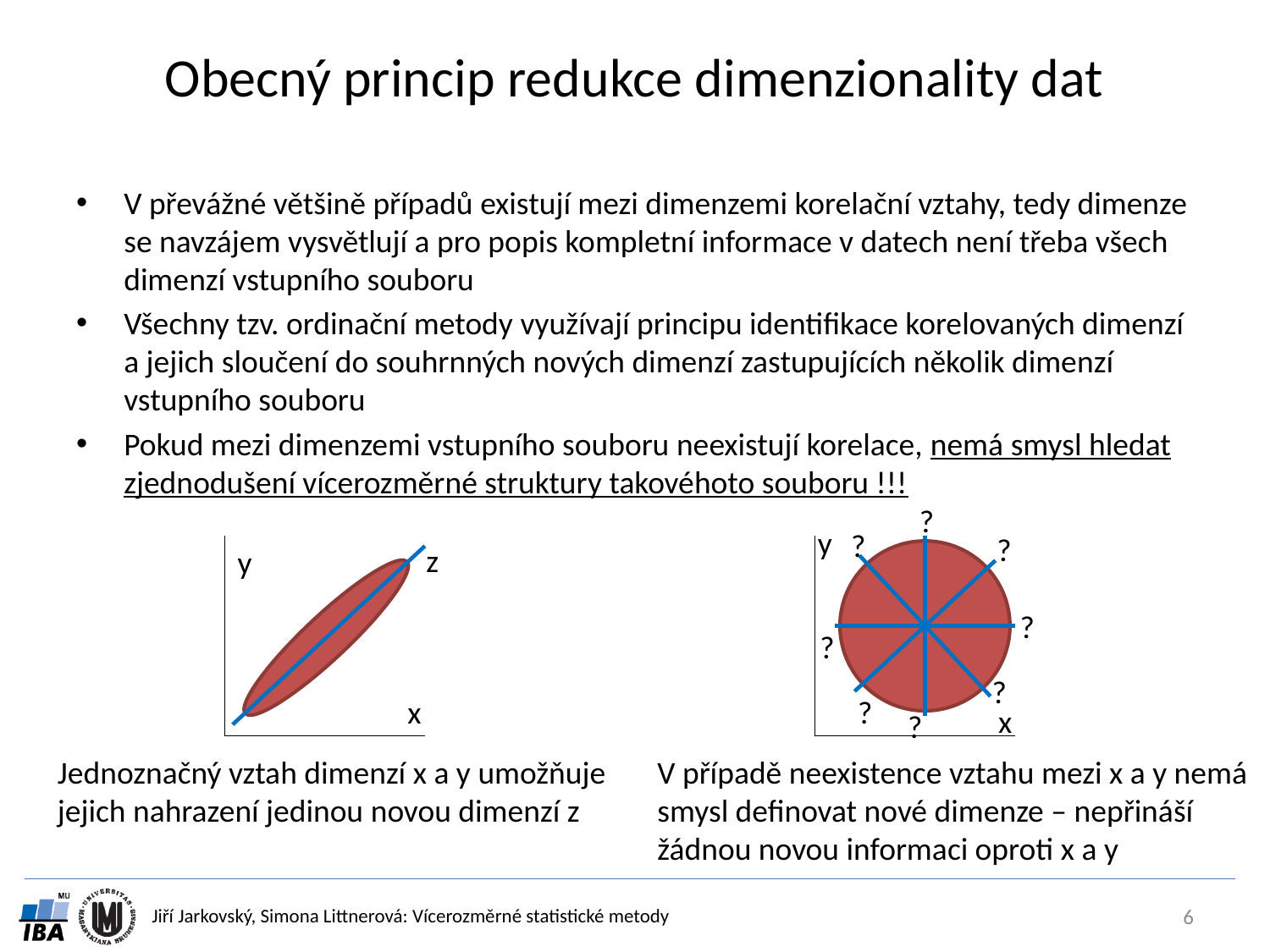

# Obecný princip redukce dimenzionality dat
V převážné většině případů existují mezi dimenzemi korelační vztahy, tedy dimenze se navzájem vysvětlují a pro popis kompletní informace v datech není třeba všech dimenzí vstupního souboru
Všechny tzv. ordinační metody využívají principu identifikace korelovaných dimenzí a jejich sloučení do souhrnných nových dimenzí zastupujících několik dimenzí vstupního souboru
Pokud mezi dimenzemi vstupního souboru neexistují korelace, nemá smysl hledat zjednodušení vícerozměrné struktury takovéhoto souboru !!!

?
y
?
?

z
y

?
?
?
x
?
x
?
Jednoznačný vztah dimenzí x a y umožňuje jejich nahrazení jedinou novou dimenzí z
V případě neexistence vztahu mezi x a y nemá smysl definovat nové dimenze – nepřináší žádnou novou informaci oproti x a y
6